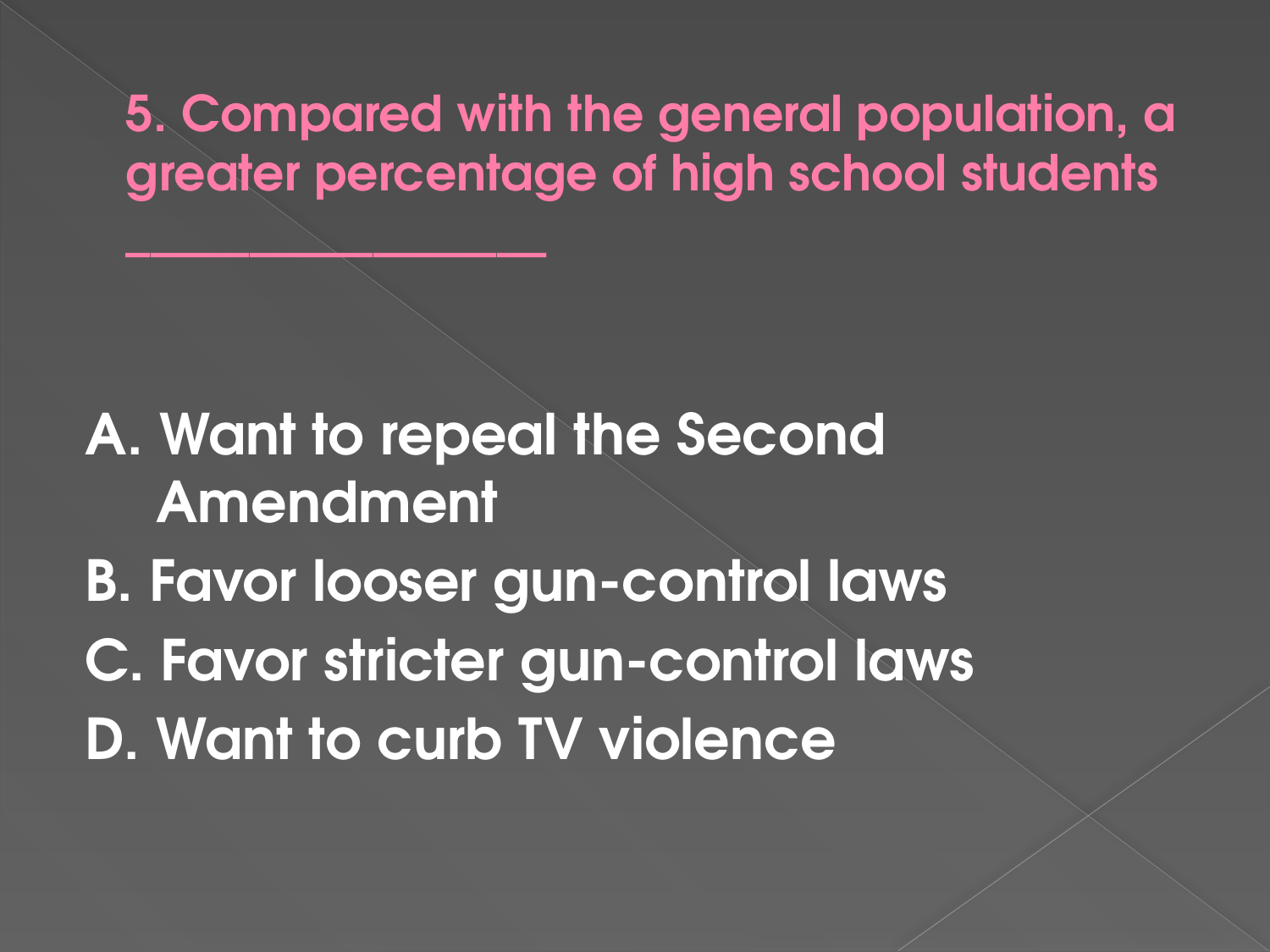

# 5. Compared with the general population, a greater percentage of high school students _________________

A. Want to repeal the Second Amendment
B. Favor looser gun-control laws
C. Favor stricter gun-control laws
D. Want to curb TV violence